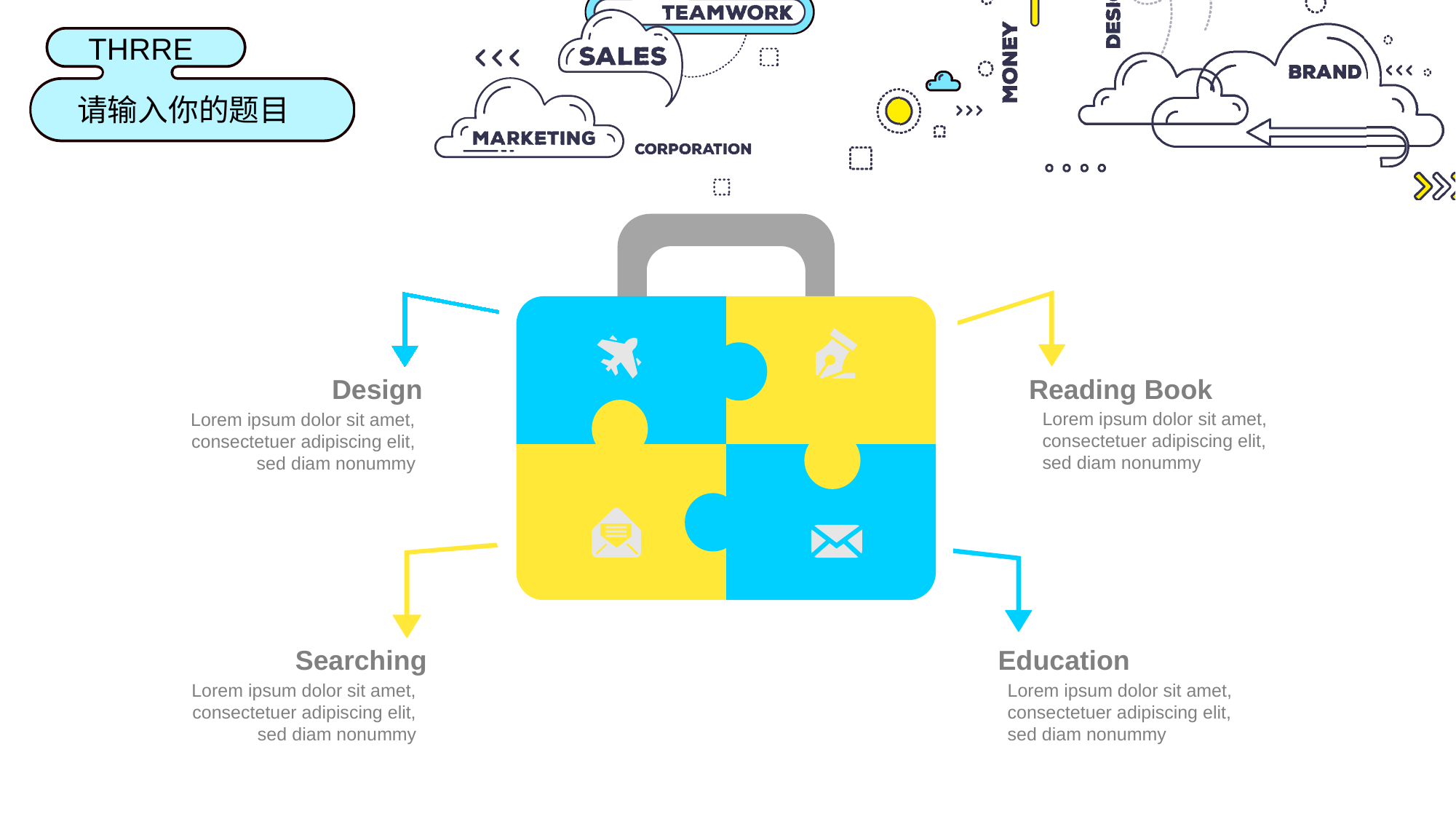

Reading Book
Lorem ipsum dolor sit amet, consectetuer adipiscing elit, sed diam nonummy
Design
Lorem ipsum dolor sit amet, consectetuer adipiscing elit, sed diam nonummy

Searching
Lorem ipsum dolor sit amet, consectetuer adipiscing elit, sed diam nonummy
Education
Lorem ipsum dolor sit amet, consectetuer adipiscing elit, sed diam nonummy